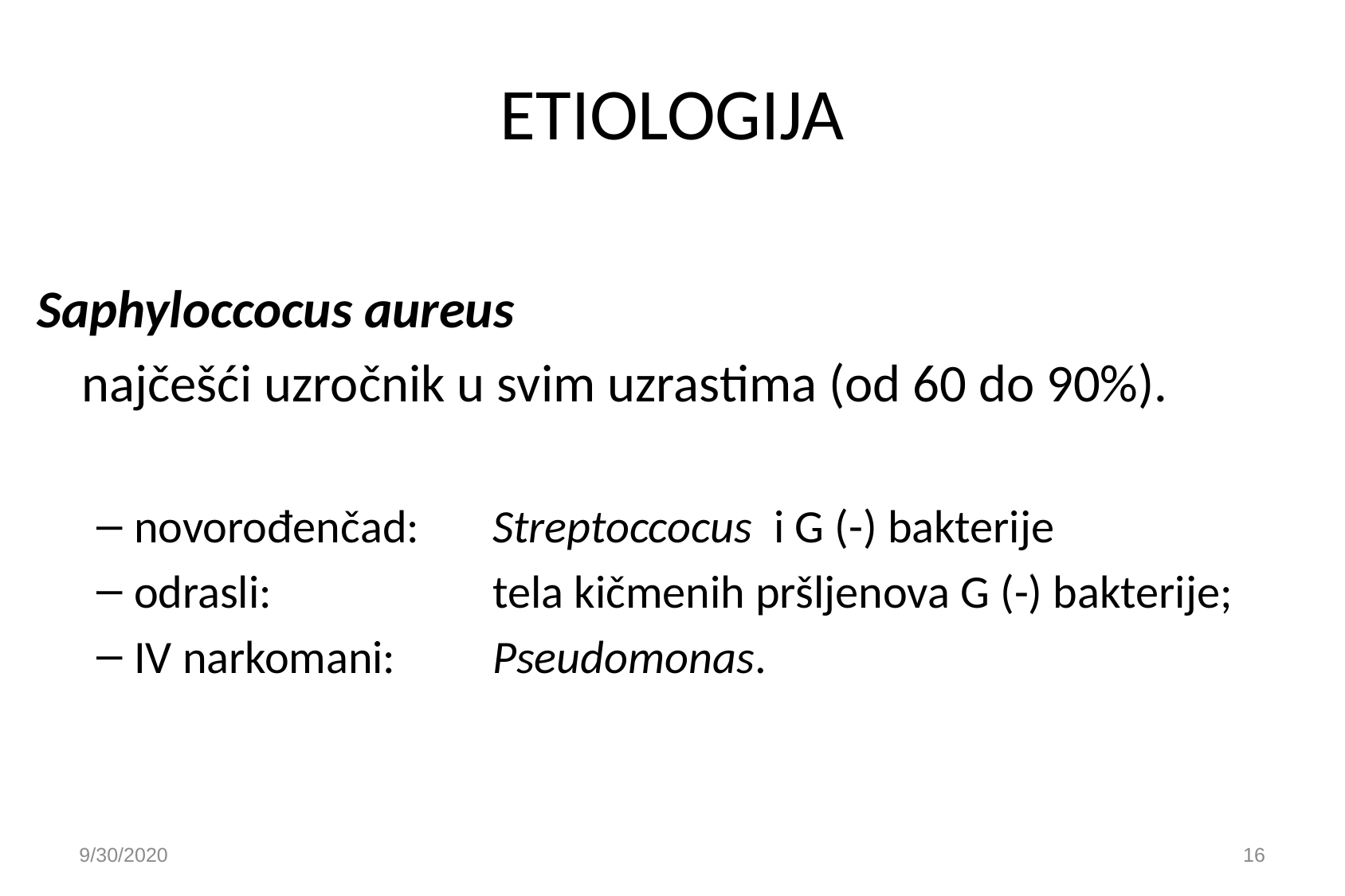

# ETIOLOGIJA
Saphyloccocus aureus
	najčešći uzročnik u svim uzrastima (od 60 do 90%).

novorođenčad: 	Streptoccocus  i G (-) bakterije
odrasli: 		tela kičmenih pršljenova G (-) bakterije;
IV narkomani: 	Pseudomonas.
9/30/2020
16